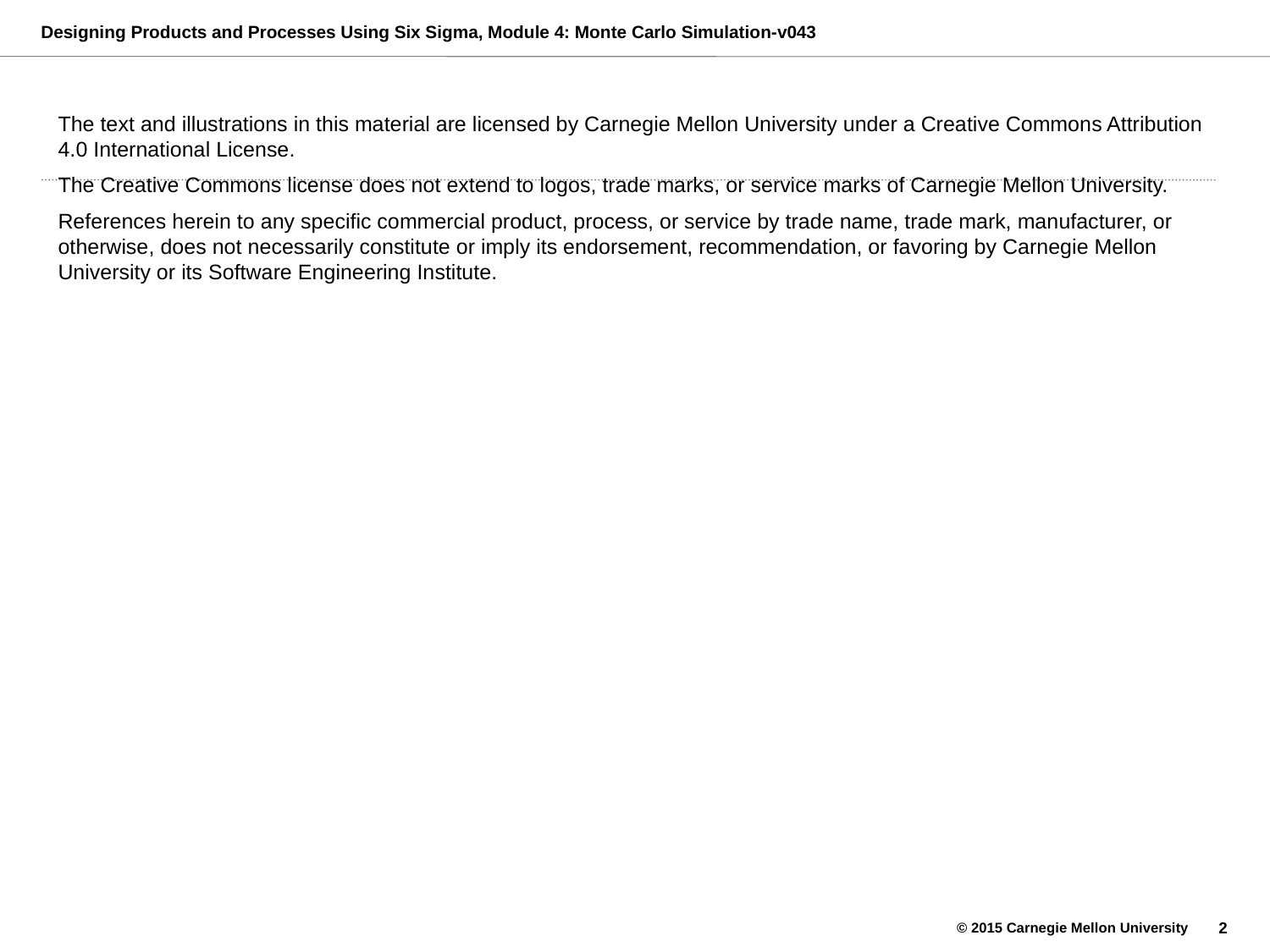

The text and illustrations in this material are licensed by Carnegie Mellon University under a Creative Commons Attribution 4.0 International License.
The Creative Commons license does not extend to logos, trade marks, or service marks of Carnegie Mellon University.
References herein to any specific commercial product, process, or service by trade name, trade mark, manufacturer, or otherwise, does not necessarily constitute or imply its endorsement, recommendation, or favoring by Carnegie Mellon University or its Software Engineering Institute.